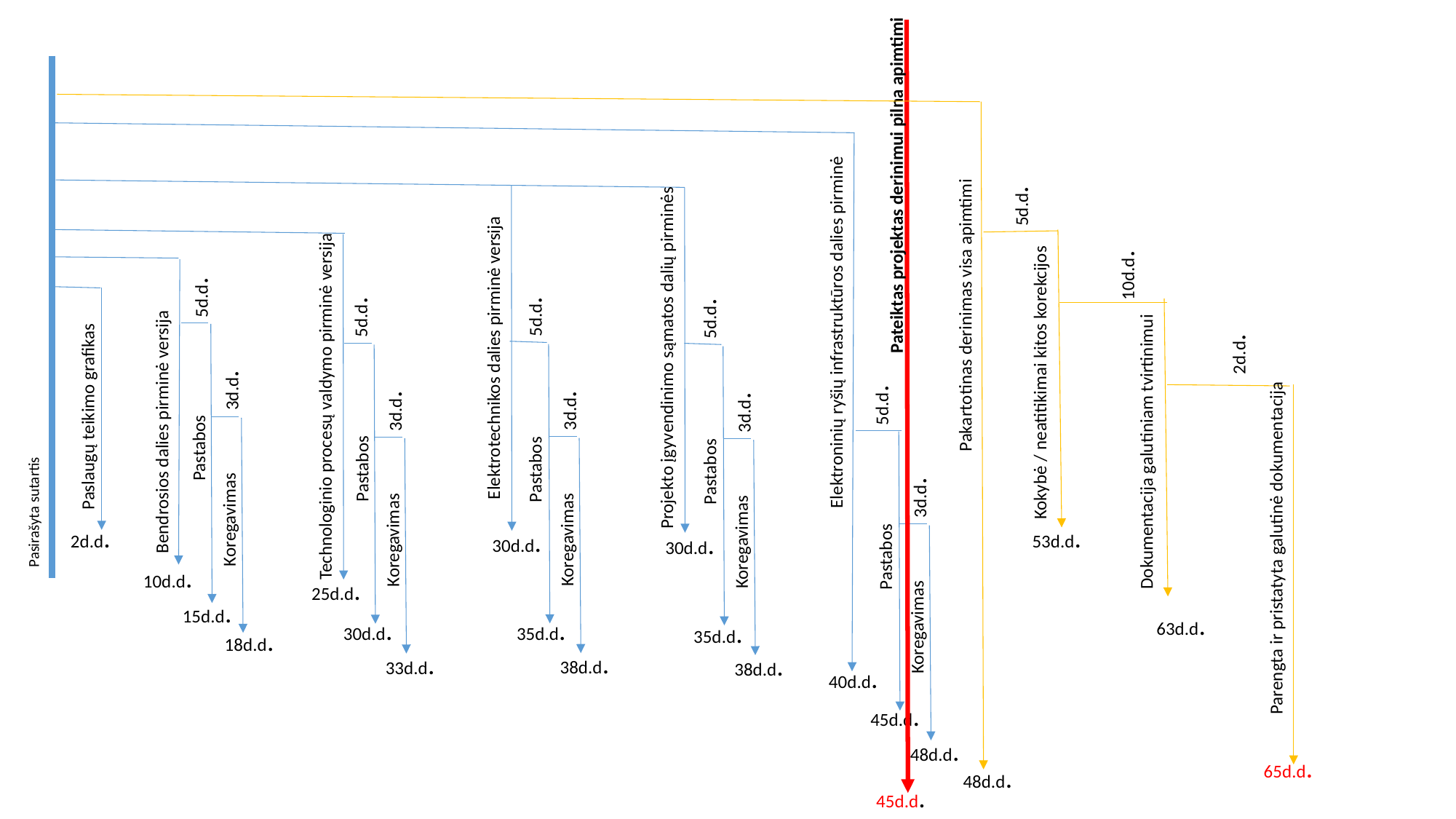

Pateiktas projektas derinimui pilna apimtimi
5d.d.
10d.d.
5d.d.
5d.d.
5d.d.
5d.d.
Pakartotinas derinimas visa apimtimi
Elektroninių ryšių infrastruktūros dalies pirminė
2d.d.
Elektrotechnikos dalies pirminė versija
Projekto įgyvendinimo sąmatos dalių pirminės
Kokybė / neatitikimai kitos korekcijos
3d.d.
5d.d.
Technologinio procesų valdymo pirminė versija
3d.d.
3d.d.
3d.d.
Paslaugų teikimo grafikas
Bendrosios dalies pirminė versija
Pastabos
Dokumentacija galutiniam tvirtinimui
Pasirašyta sutartis
Pastabos
Pastabos
Pastabos
3d.d.
Koregavimas
2d.d.
53d.d.
30d.d.
30d.d.
Koregavimas
Koregavimas
Koregavimas
Parengta ir pristatyta galutinė dokumentacija
Pastabos
10d.d.
25d.d.
15d.d.
63d.d.
35d.d.
30d.d.
Koregavimas
35d.d.
18d.d.
38d.d.
33d.d.
38d.d.
40d.d.
45d.d.
48d.d.
65d.d.
48d.d.
45d.d.